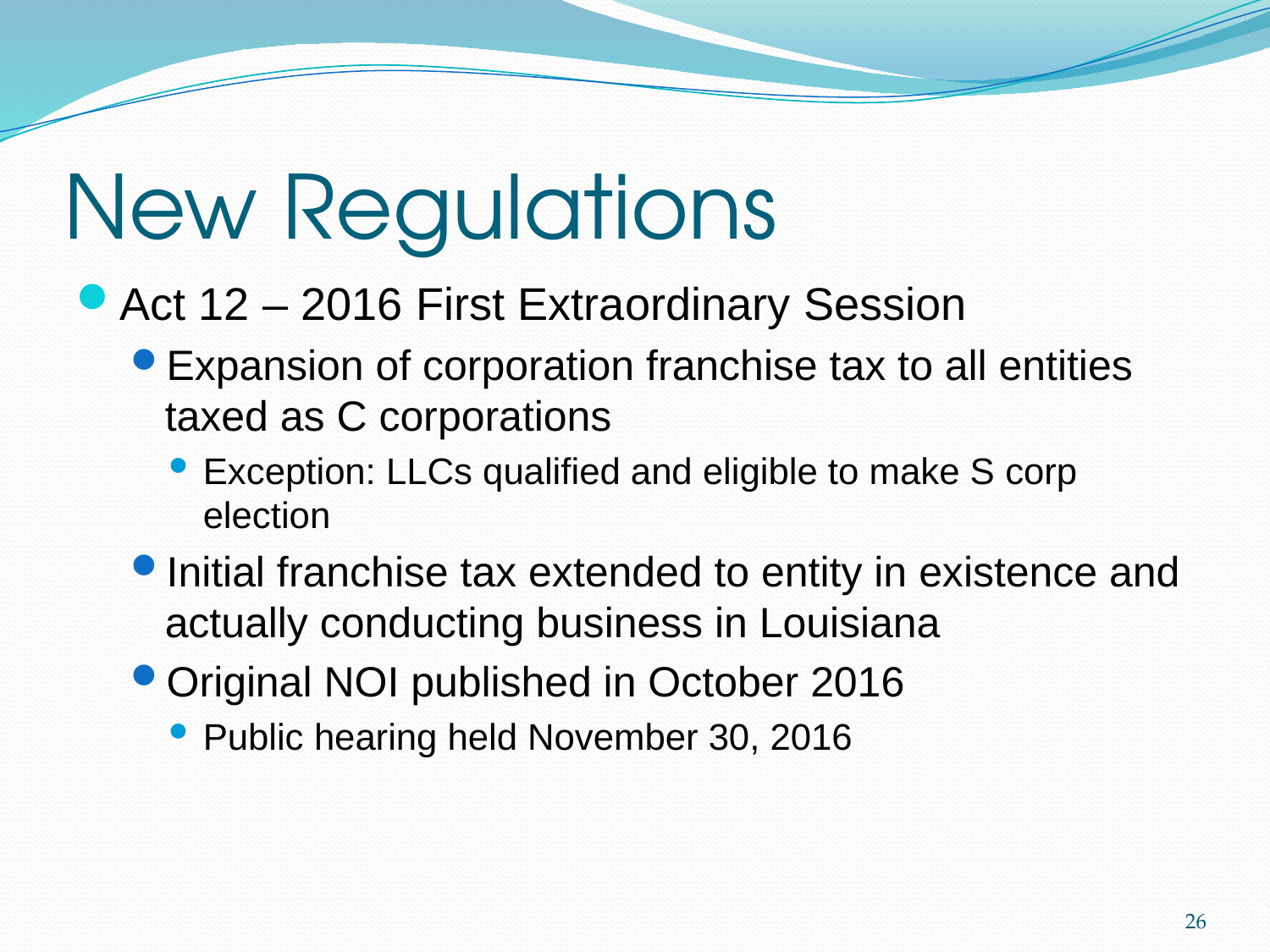

# New Regulations
Act 12 – 2016 First Extraordinary Session
Expansion of corporation franchise tax to all entities taxed as C corporations
Exception: LLCs qualified and eligible to make S corp election
Initial franchise tax extended to entity in existence and actually conducting business in Louisiana
Original NOI published in October 2016
Public hearing held November 30, 2016

26